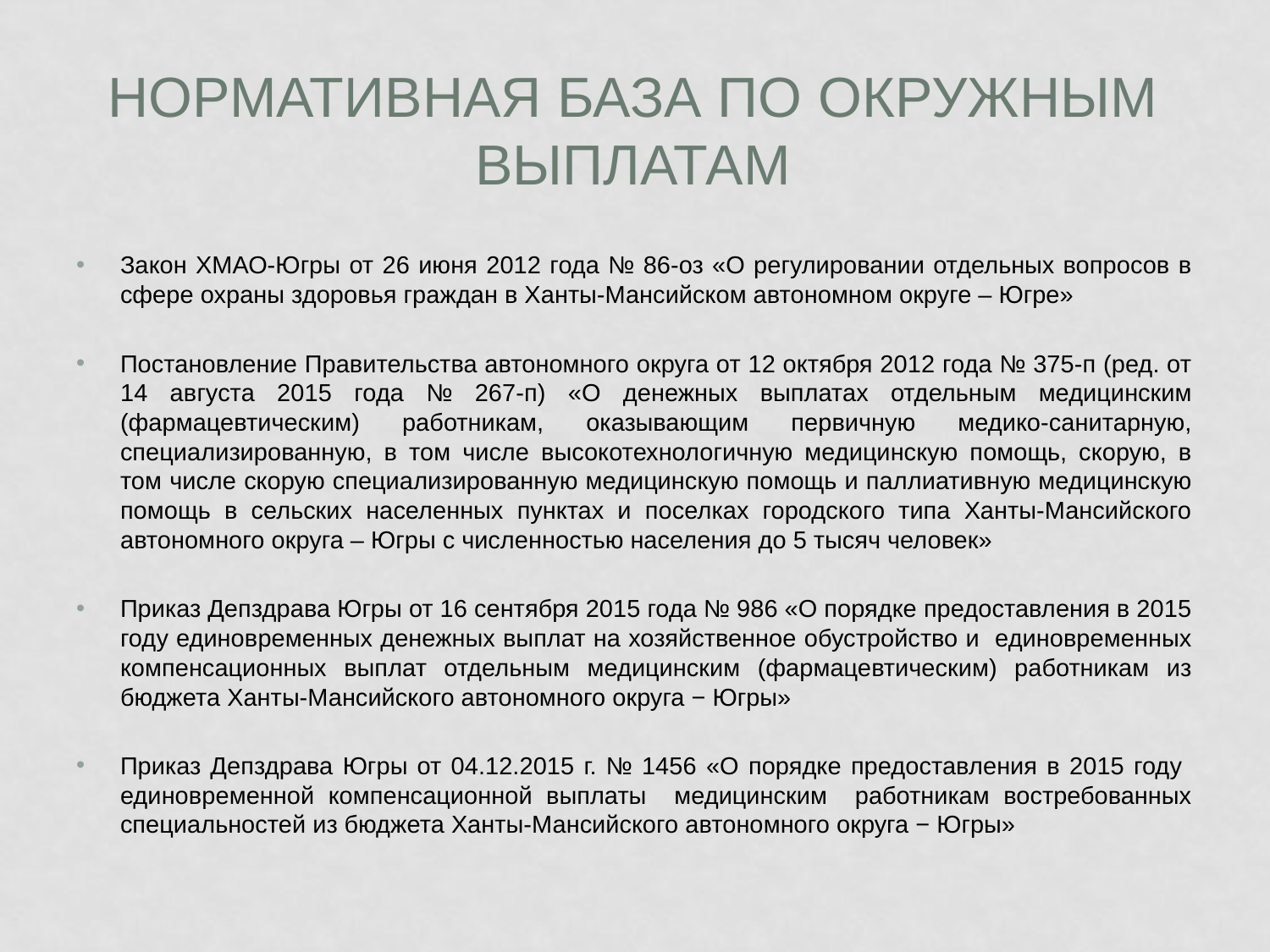

# Нормативная база по Окружным выплатам
Закон ХМАО-Югры от 26 июня 2012 года № 86-оз «О регулировании отдельных вопросов в сфере охраны здоровья граждан в Ханты-Мансийском автономном округе – Югре»

Постановление Правительства автономного округа от 12 октября 2012 года № 375-п (ред. от 14 августа 2015 года № 267-п) «О денежных выплатах отдельным медицинским (фармацевтическим) работникам, оказывающим первичную медико-санитарную, специализированную, в том числе высокотехнологичную медицинскую помощь, скорую, в том числе скорую специализированную медицинскую помощь и паллиативную медицинскую помощь в сельских населенных пунктах и поселках городского типа Ханты-Мансийского автономного округа – Югры с численностью населения до 5 тысяч человек»

Приказ Депздрава Югры от 16 сентября 2015 года № 986 «О порядке предоставления в 2015 году единовременных денежных выплат на хозяйственное обустройство и  единовременных компенсационных выплат отдельным медицинским (фармацевтическим) работникам из бюджета Ханты-Мансийского автономного округа − Югры»

Приказ Депздрава Югры от 04.12.2015 г. № 1456 «О порядке предоставления в 2015 году  единовременной компенсационной выплаты  медицинским  работникам востребованных специальностей из бюджета Ханты-Мансийского автономного округа − Югры»